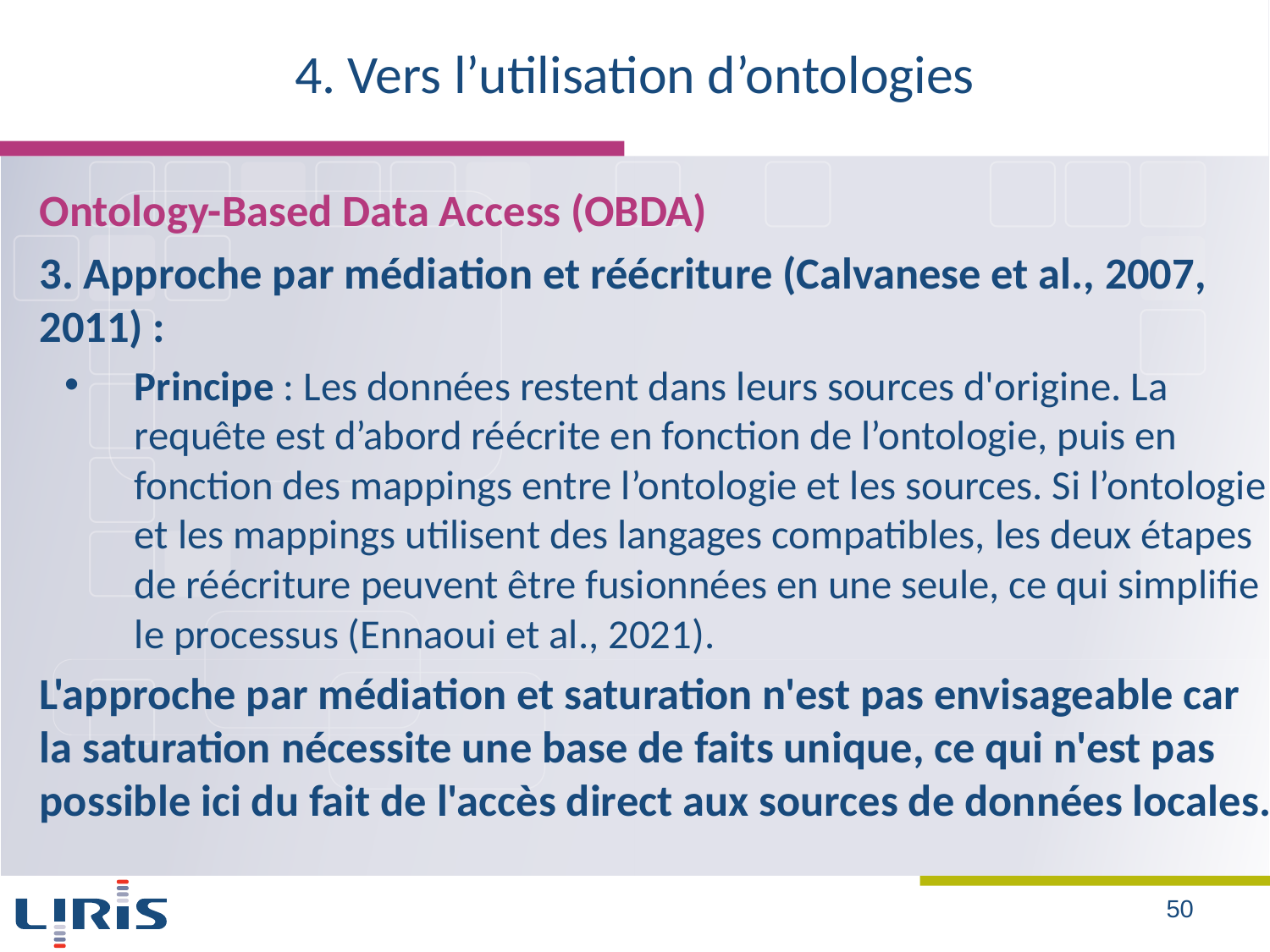

# 4. Vers l’utilisation d’ontologies
Ontology-Based Data Access (OBDA)
3. Approche par médiation et réécriture (Calvanese et al., 2007, 2011) :
Principe : Les données restent dans leurs sources d'origine. La requête est d’abord réécrite en fonction de l’ontologie, puis en fonction des mappings entre l’ontologie et les sources. Si l’ontologie et les mappings utilisent des langages compatibles, les deux étapes de réécriture peuvent être fusionnées en une seule, ce qui simplifie le processus (Ennaoui et al., 2021).
L'approche par médiation et saturation n'est pas envisageable car la saturation nécessite une base de faits unique, ce qui n'est pas possible ici du fait de l'accès direct aux sources de données locales.
50